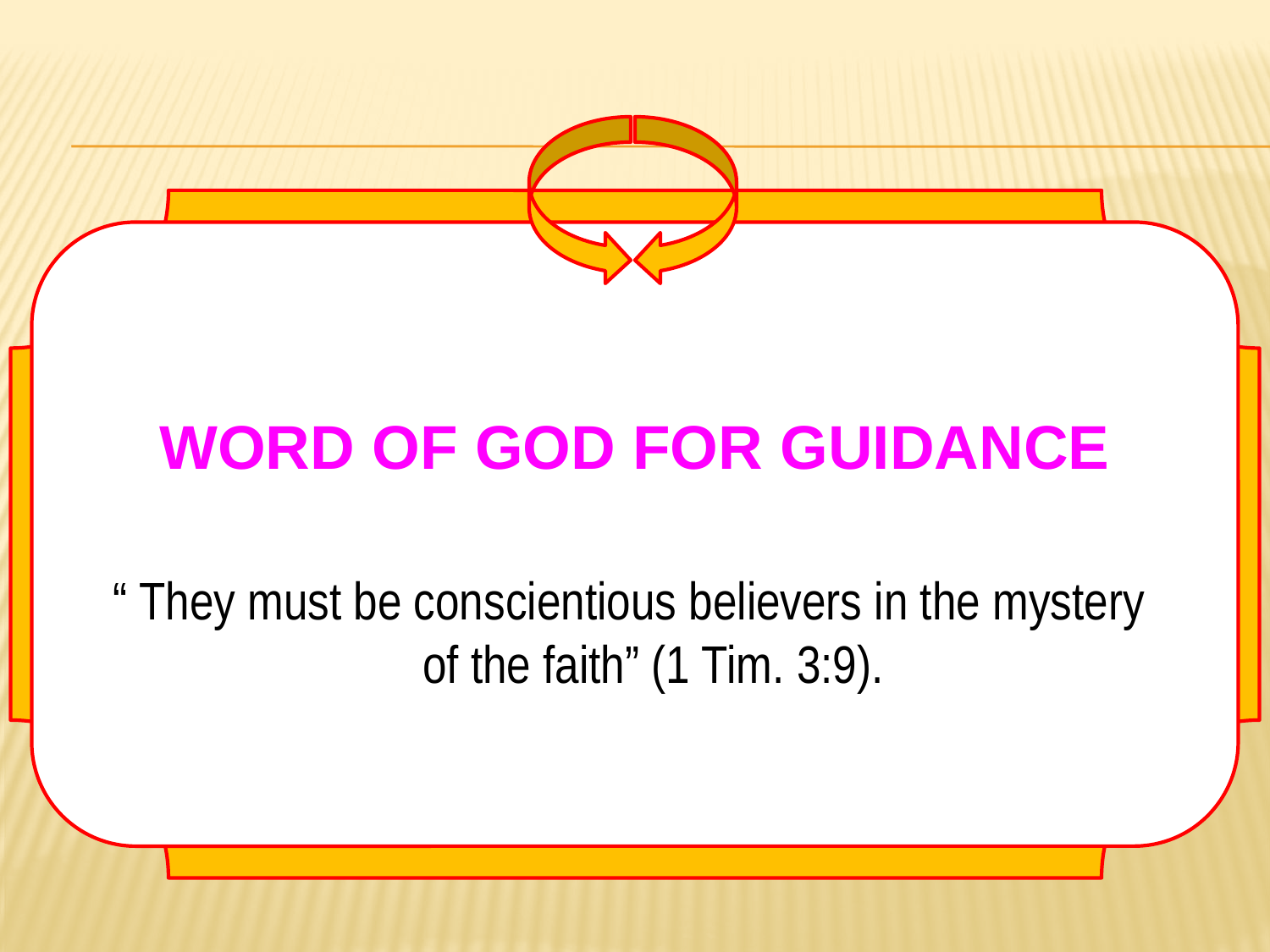

# WORD OF GOD FOR GUIDANCE
“ They must be conscientious believers in the mystery of the faith” (1 Tim. 3:9).